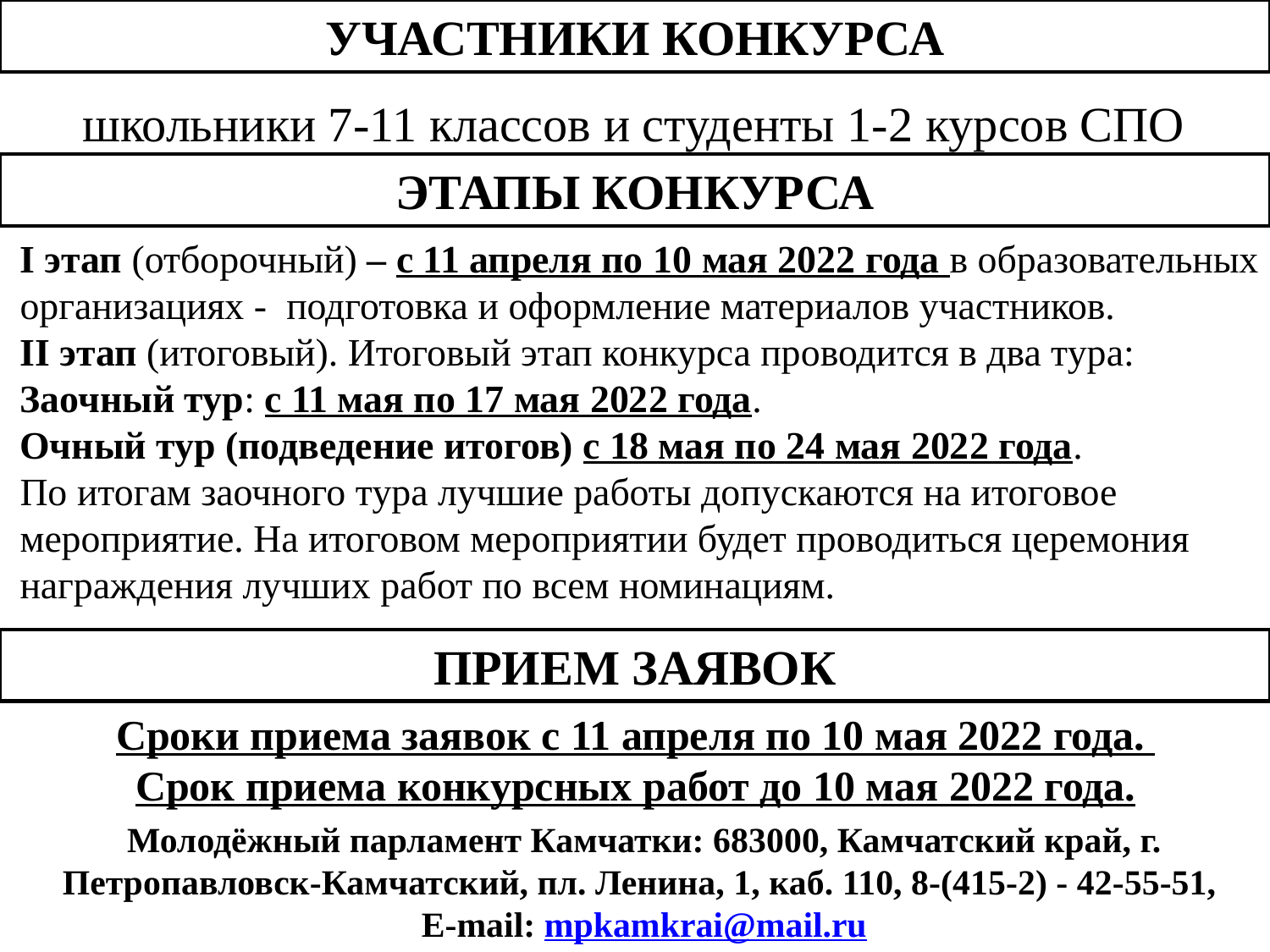

УЧАСТНИКИ КОНКУРСА
школьники 7-11 классов и студенты 1-2 курсов СПО
ЭТАПЫ КОНКУРСА
I этап (отборочный) – с 11 апреля по 10 мая 2022 года в образовательных организациях -  подготовка и оформление материалов участников.
II этап (итоговый). Итоговый этап конкурса проводится в два тура:
Заочный тур: с 11 мая по 17 мая 2022 года.
Очный тур (подведение итогов) с 18 мая по 24 мая 2022 года.
По итогам заочного тура лучшие работы допускаются на итоговое мероприятие. На итоговом мероприятии будет проводиться церемония награждения лучших работ по всем номинациям.
ПРИЕМ ЗАЯВОК
Сроки приема заявок с 11 апреля по 10 мая 2022 года.
Срок приема конкурсных работ до 10 мая 2022 года.
Молодёжный парламент Камчатки: 683000, Камчатский край, г. Петропавловск-Камчатский, пл. Ленина, 1, каб. 110, 8-(415-2) - 42-55-51,
E-mail: mpkamkrai@mail.ru